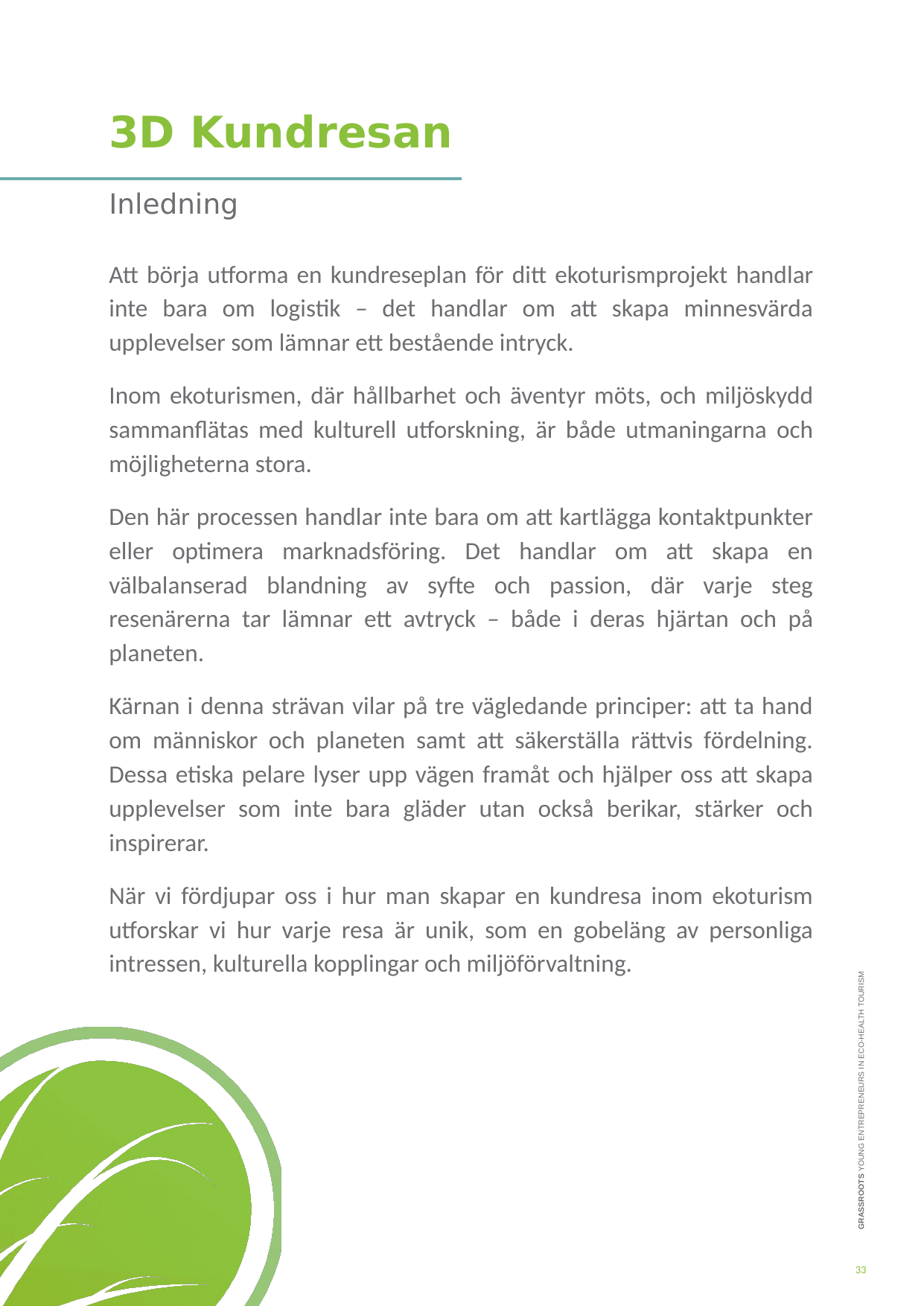

3D Kundresan
Inledning
Att börja utforma en kundreseplan för ditt ekoturismprojekt handlar inte bara om logistik – det handlar om att skapa minnesvärda upplevelser som lämnar ett bestående intryck.
Inom ekoturismen, där hållbarhet och äventyr möts, och miljöskydd sammanflätas med kulturell utforskning, är både utmaningarna och möjligheterna stora.
Den här processen handlar inte bara om att kartlägga kontaktpunkter eller optimera marknadsföring. Det handlar om att skapa en välbalanserad blandning av syfte och passion, där varje steg resenärerna tar lämnar ett avtryck – både i deras hjärtan och på planeten.
Kärnan i denna strävan vilar på tre vägledande principer: att ta hand om människor och planeten samt att säkerställa rättvis fördelning. Dessa etiska pelare lyser upp vägen framåt och hjälper oss att skapa upplevelser som inte bara gläder utan också berikar, stärker och inspirerar.
När vi fördjupar oss i hur man skapar en kundresa inom ekoturism utforskar vi hur varje resa är unik, som en gobeläng av personliga intressen, kulturella kopplingar och miljöförvaltning.

33